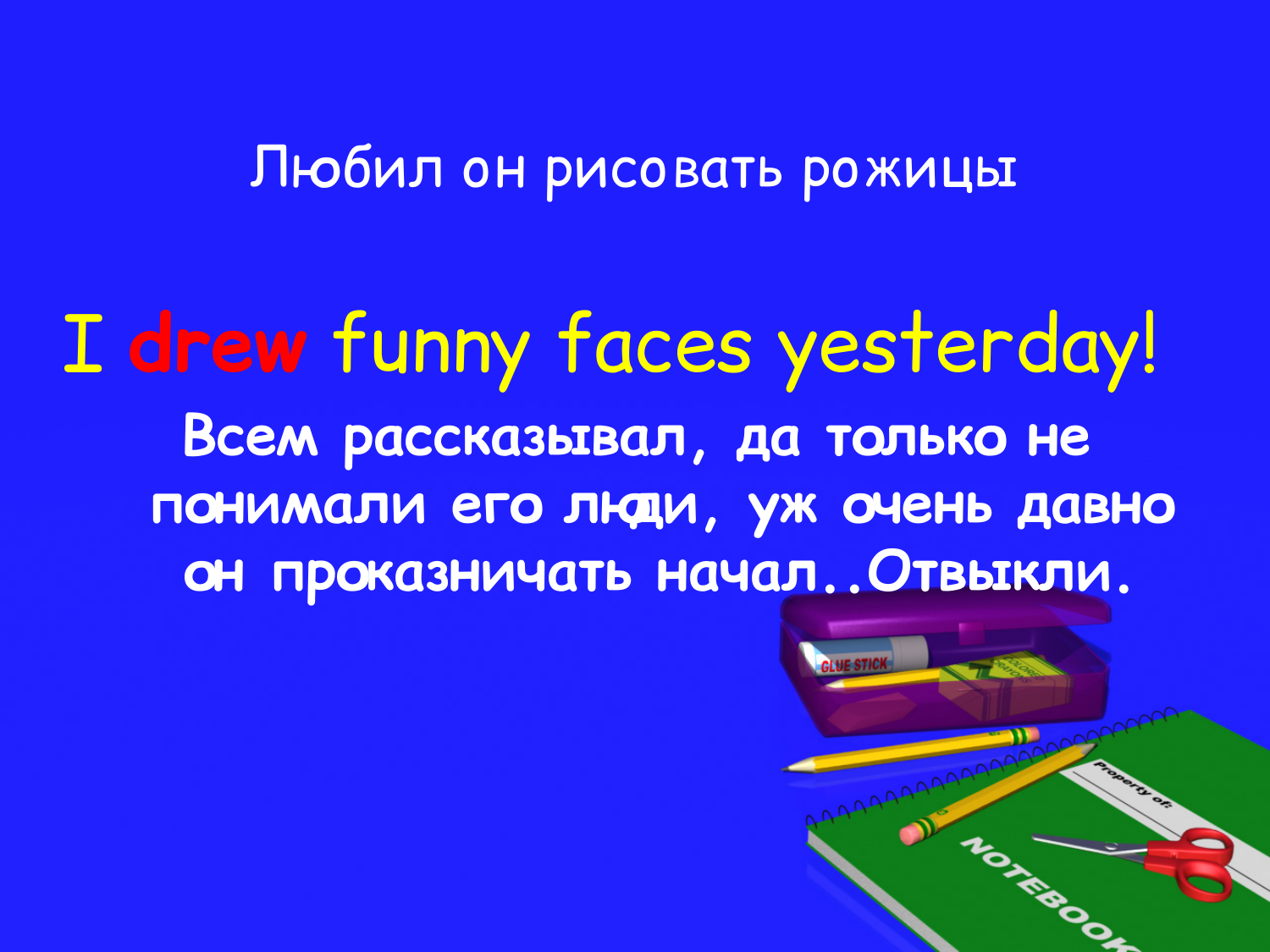

# Любил он рисовать рожицы
I drew funny faces yesterday!
Всем рассказывал, да только не понимали его люди, уж очень давно он проказничать начал..Отвыкли.